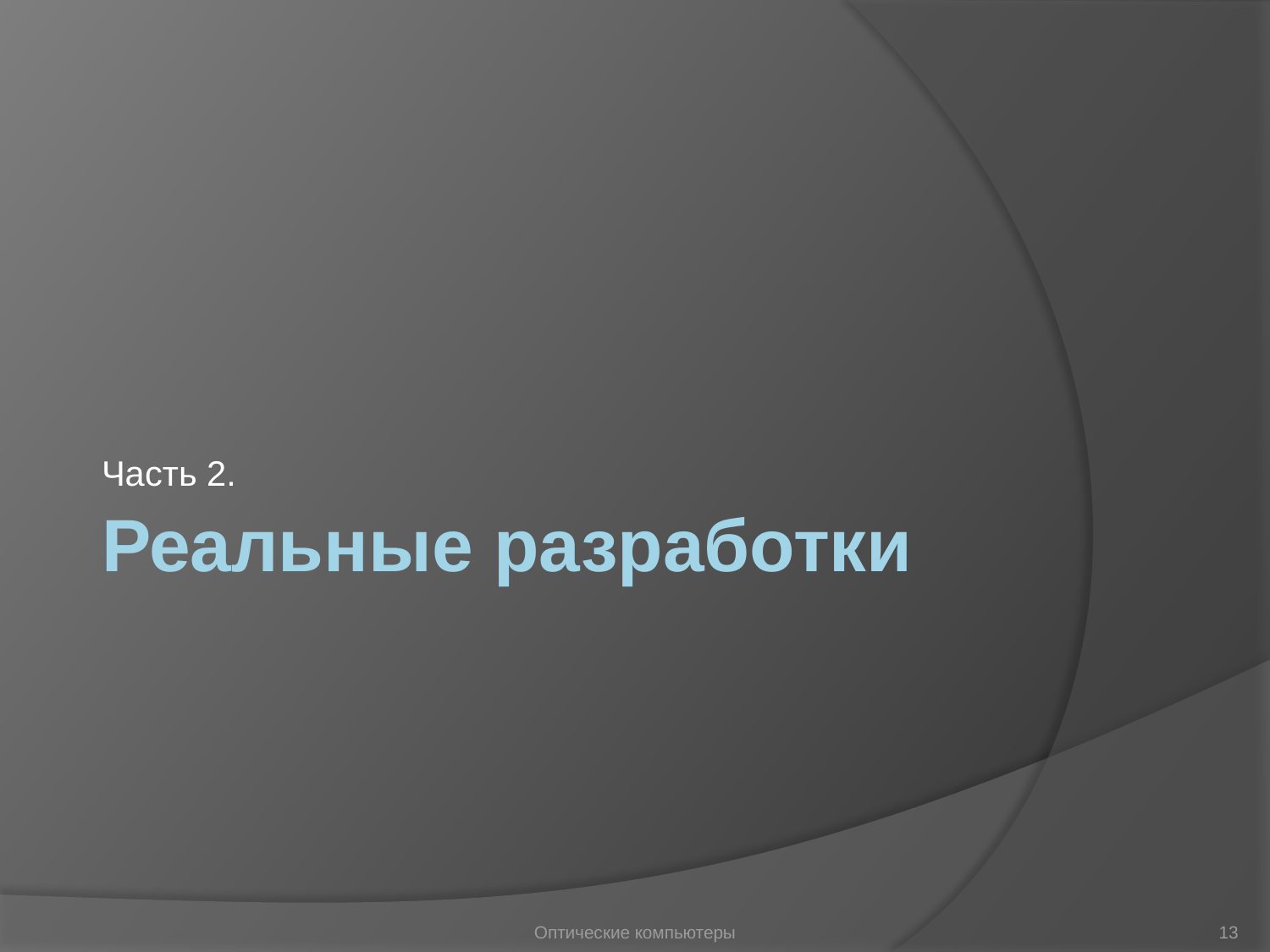

Часть 2.
# Реальные разработки
Оптические компьютеры
13